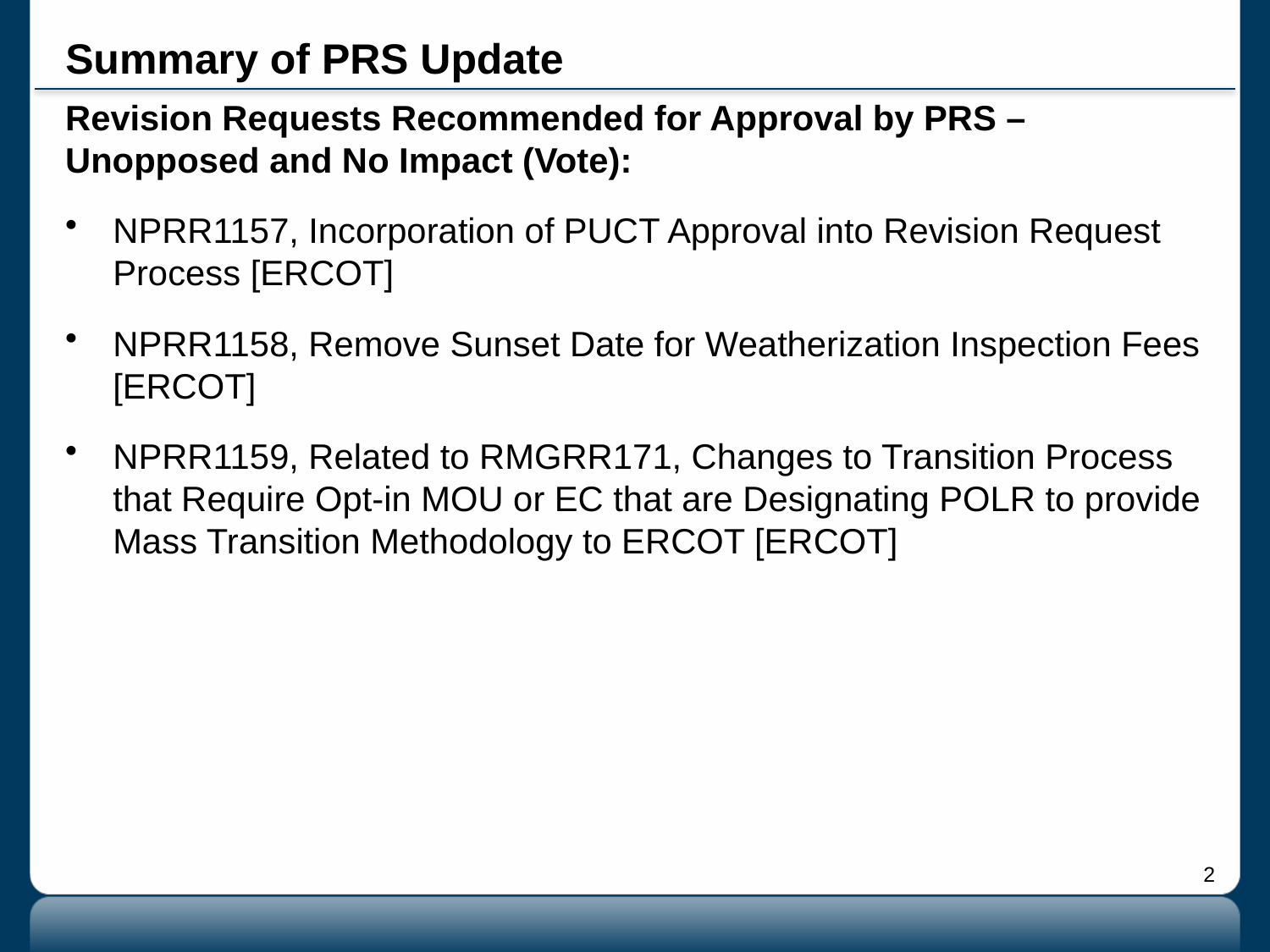

# Summary of PRS Update
Revision Requests Recommended for Approval by PRS – Unopposed and No Impact (Vote):
NPRR1157, Incorporation of PUCT Approval into Revision Request Process [ERCOT]
NPRR1158, Remove Sunset Date for Weatherization Inspection Fees [ERCOT]
NPRR1159, Related to RMGRR171, Changes to Transition Process that Require Opt-in MOU or EC that are Designating POLR to provide Mass Transition Methodology to ERCOT [ERCOT]